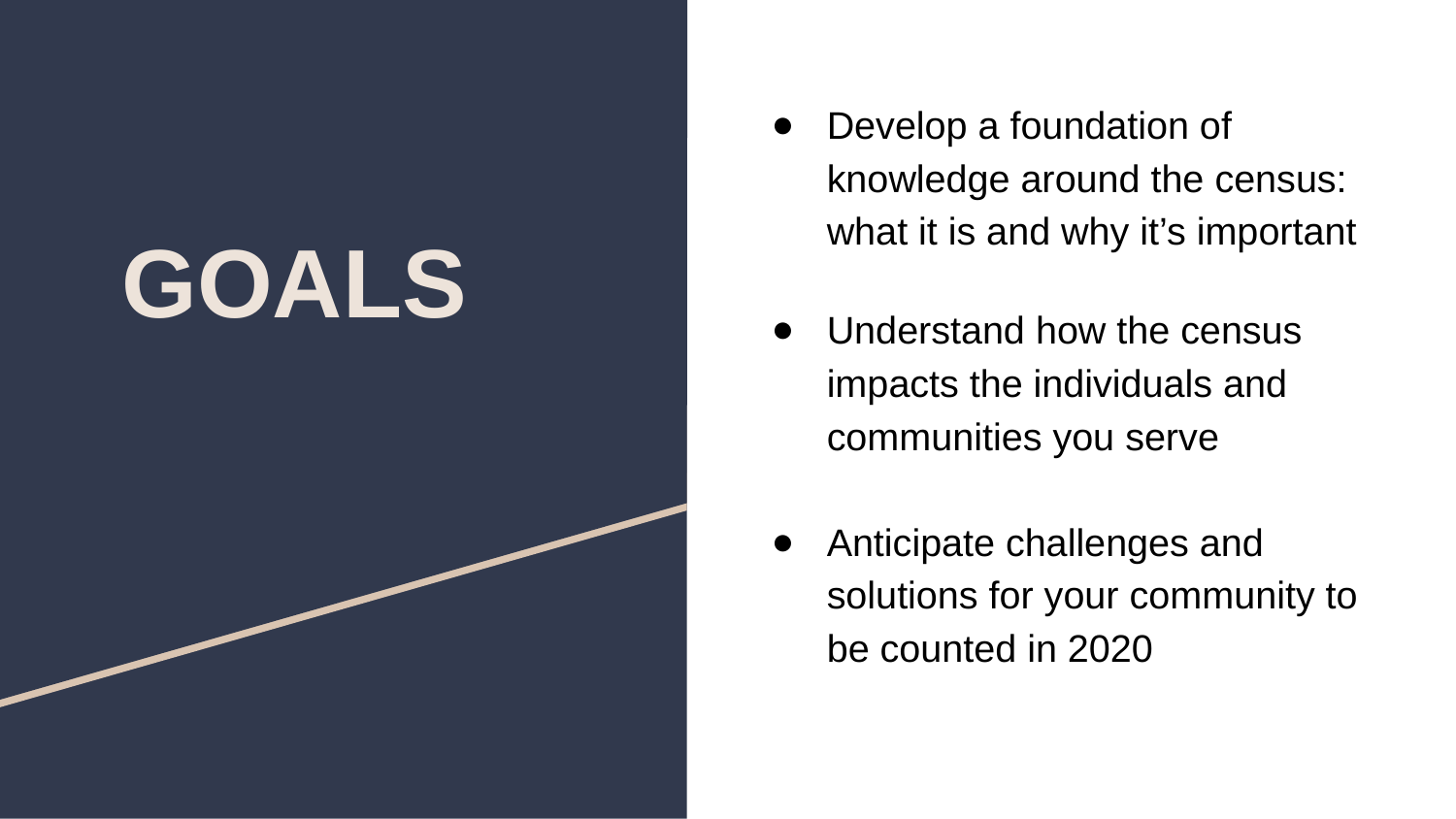

Develop a foundation of knowledge around the census: what it is and why it’s important
Understand how the census impacts the individuals and communities you serve
Anticipate challenges and solutions for your community to be counted in 2020

# GOALS